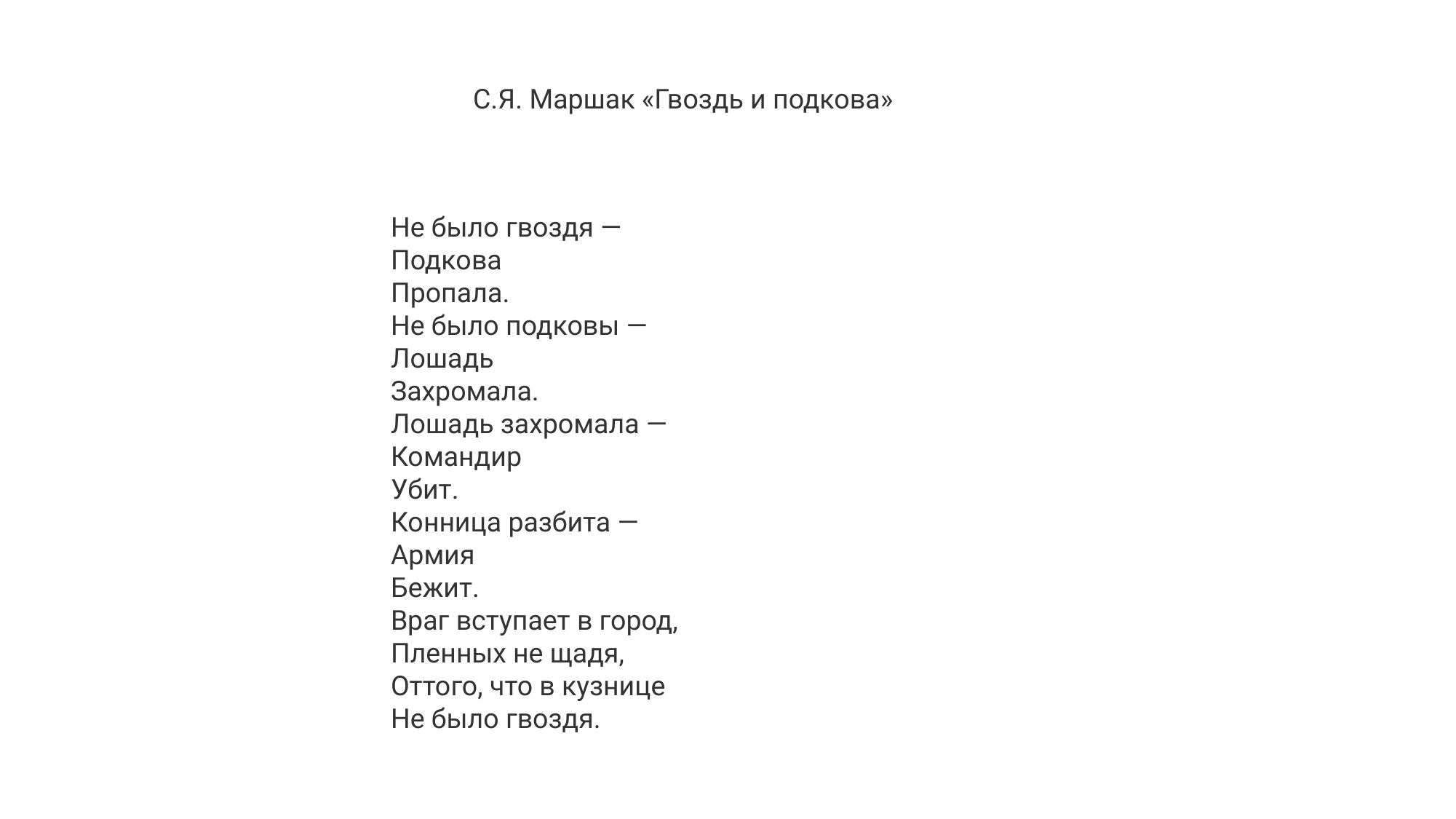

#
С.Я. Маршак «Гвоздь и подкова»
Не было гвоздя —
Подкова
Пропала.
Не было подковы —
Лошадь
Захромала.
Лошадь захромала —
Командир
Убит.
Конница разбита —
Армия
Бежит.
Враг вступает в город,
Пленных не щадя,
Оттого, что в кузнице
Не было гвоздя.